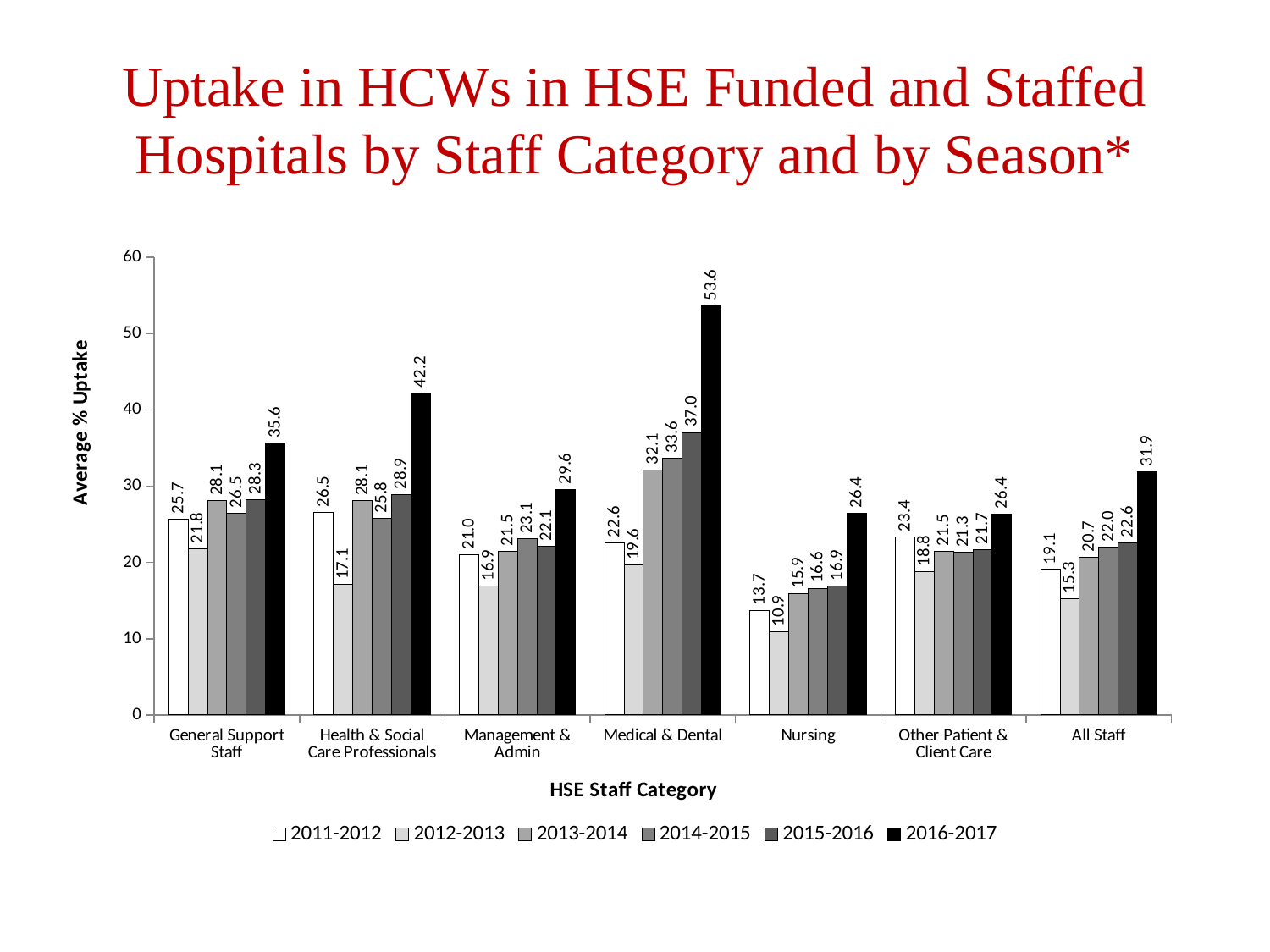

# Uptake in HCWs in HSE Funded and Staffed Hospitals by Staff Category and by Season*

### Chart

| Category | 2011-2012 | 2012-2013 | 2013-2014 | 2014-2015 | 2015-2016 | 2016-2017 |
|---|---|---|---|---|---|---|
| General Support Staff | 25.716552347333327 | 21.777096512161478 | 28.070169634187373 | 26.458026842211382 | 28.262178293739844 | 35.61297303 |
| Health & Social Care Professionals | 26.548779204135133 | 17.084067645811615 | 28.08067983956326 | 25.76191348184539 | 28.887352274290155 | 42.23813852 |
| Management & Admin | 20.977087891567574 | 16.887011794146215 | 21.493845183225748 | 23.090738016841907 | 22.11956411579681 | 29.56395562 |
| Medical & Dental | 22.60121310783784 | 19.642221632764954 | 32.139522883172454 | 33.64354854823314 | 37.03155864818753 | 53.6 |
| Nursing | 13.704089551135135 | 10.902059699422823 | 15.86531945849652 | 16.62361643176847 | 16.902199772198276 | 26.43603062 |
| Other Patient & Client Care | 23.36004281867647 | 18.79022667774407 | 21.471400289212212 | 21.296512103432935 | 21.730444320151044 | 26.37252689 |
| All Staff | 19.070538108002378 | 15.269755950292573 | 20.65575337010156 | 21.990369396486596 | 22.601234602528958 | 31.860180265673247 |